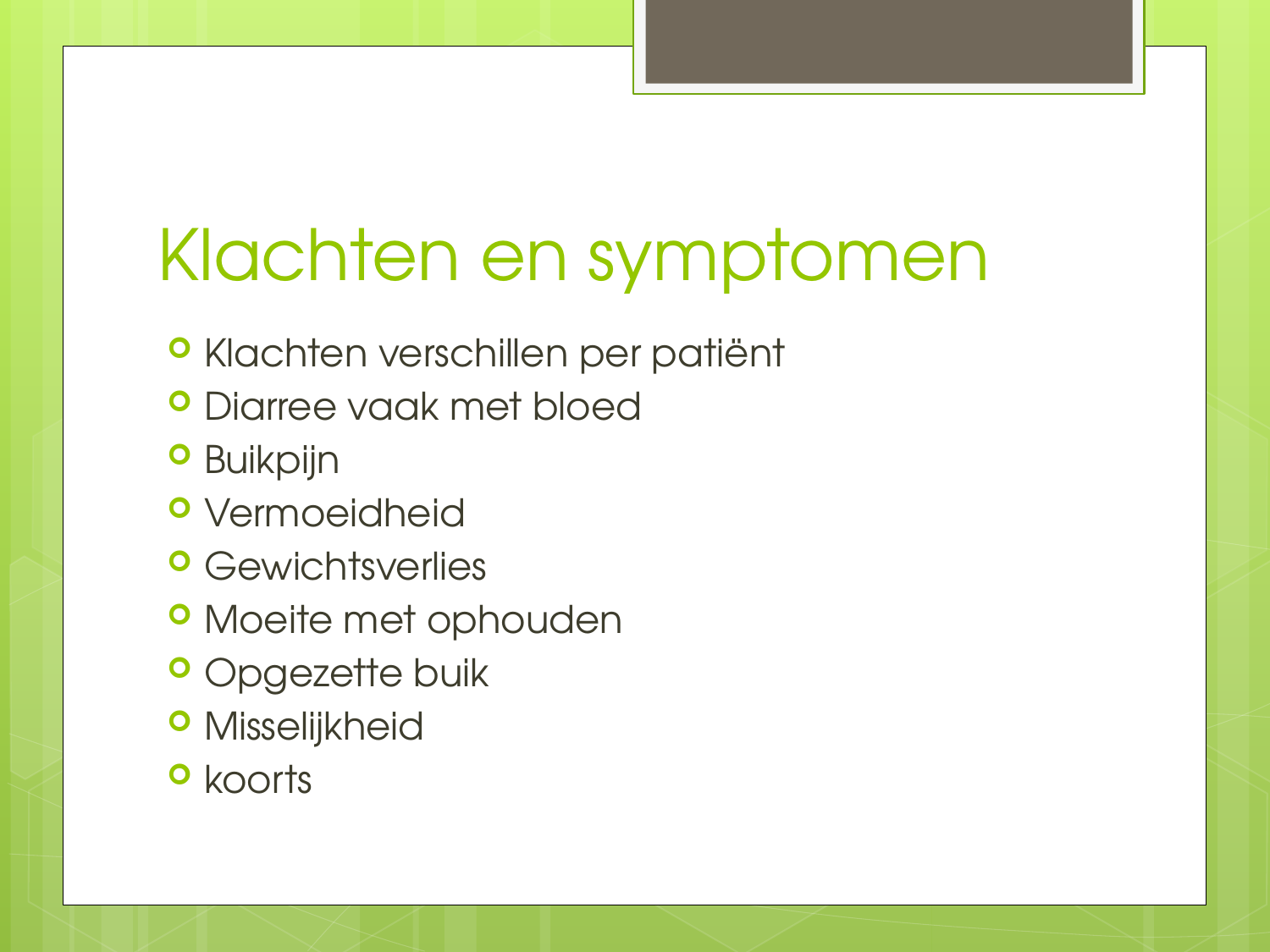

# Klachten en symptomen
Klachten verschillen per patiënt
Diarree vaak met bloed
Buikpijn
Vermoeidheid
Gewichtsverlies
Moeite met ophouden
Opgezette buik
Misselijkheid
koorts